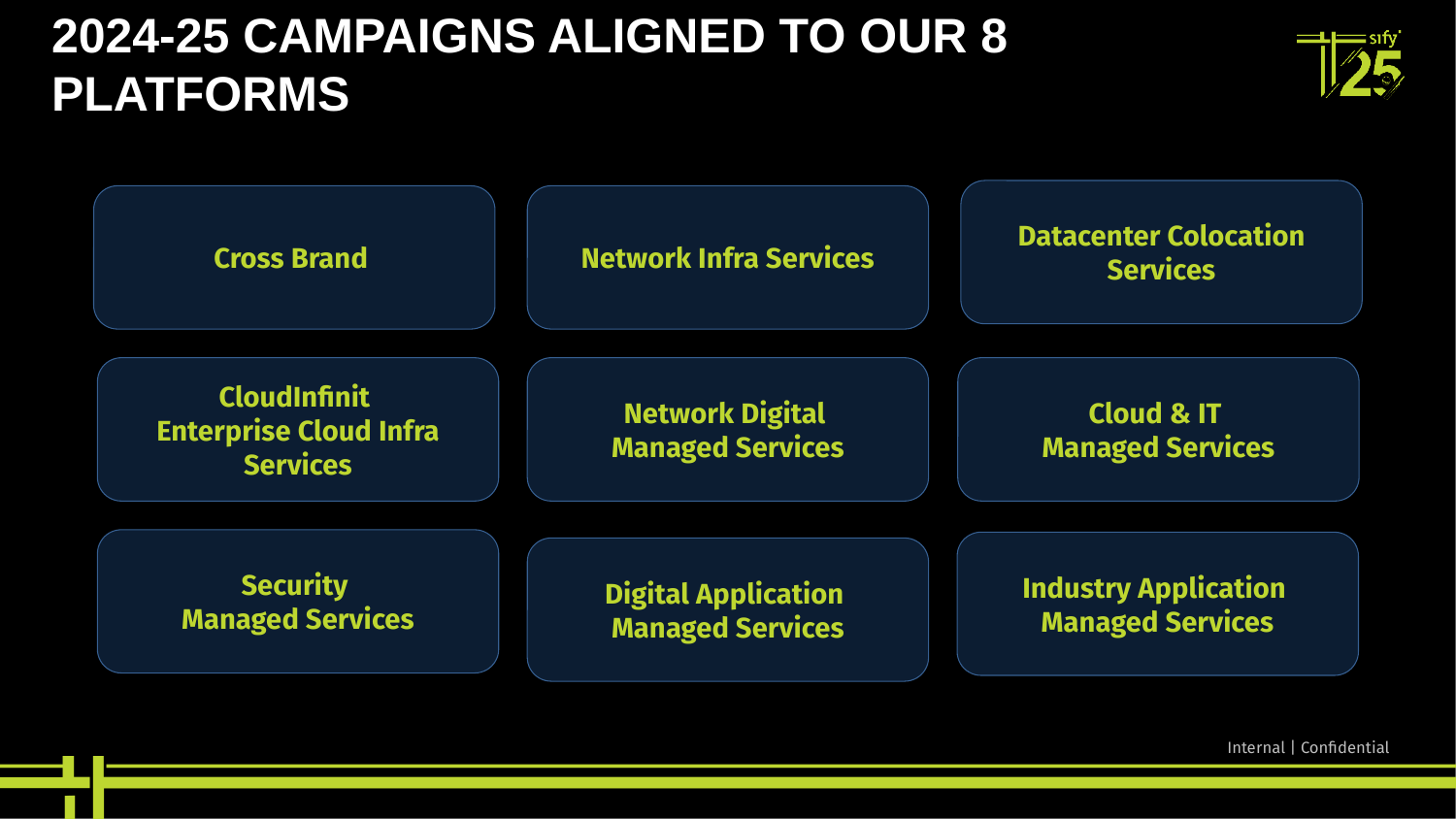

# 2024-25 CAMPAIGNS aligned to our 8 platforms
Datacenter Colocation Services
Cross Brand
Network Infra Services
CloudInfinit
Enterprise Cloud Infra Services
Network Digital
Managed Services
Cloud & IT
Managed Services
Security
Managed Services
Industry Application
Managed Services
Digital Application
Managed Services